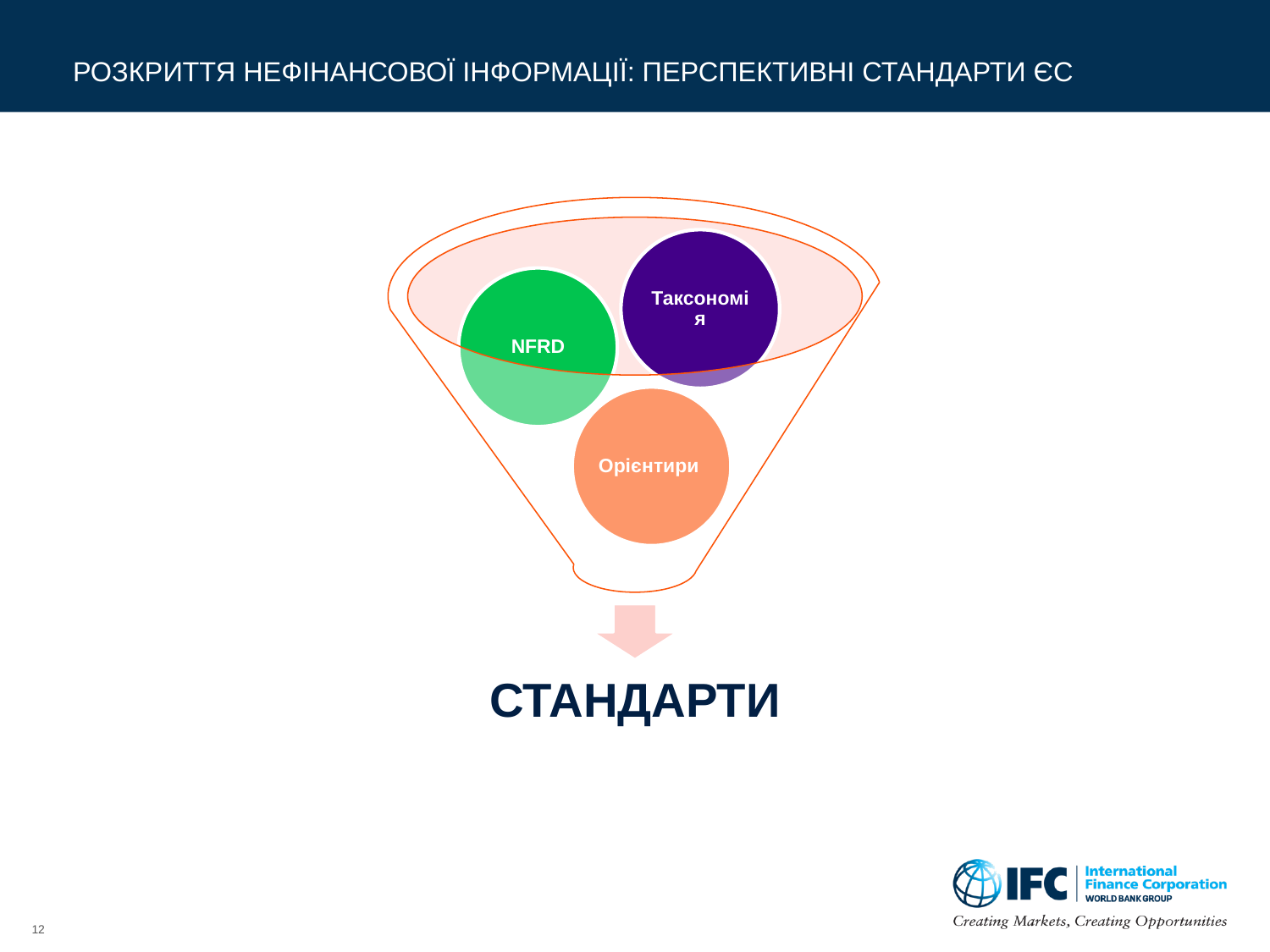

# РОЗКРИТТЯ НЕФІНАНСОВОЇ ІНФОРМАЦІЇ: ПЕРСПЕКТИВНІ СТАНДАРТИ єс
СТАНДАРТИ
Орієнтири
NFRD
Таксономія
12